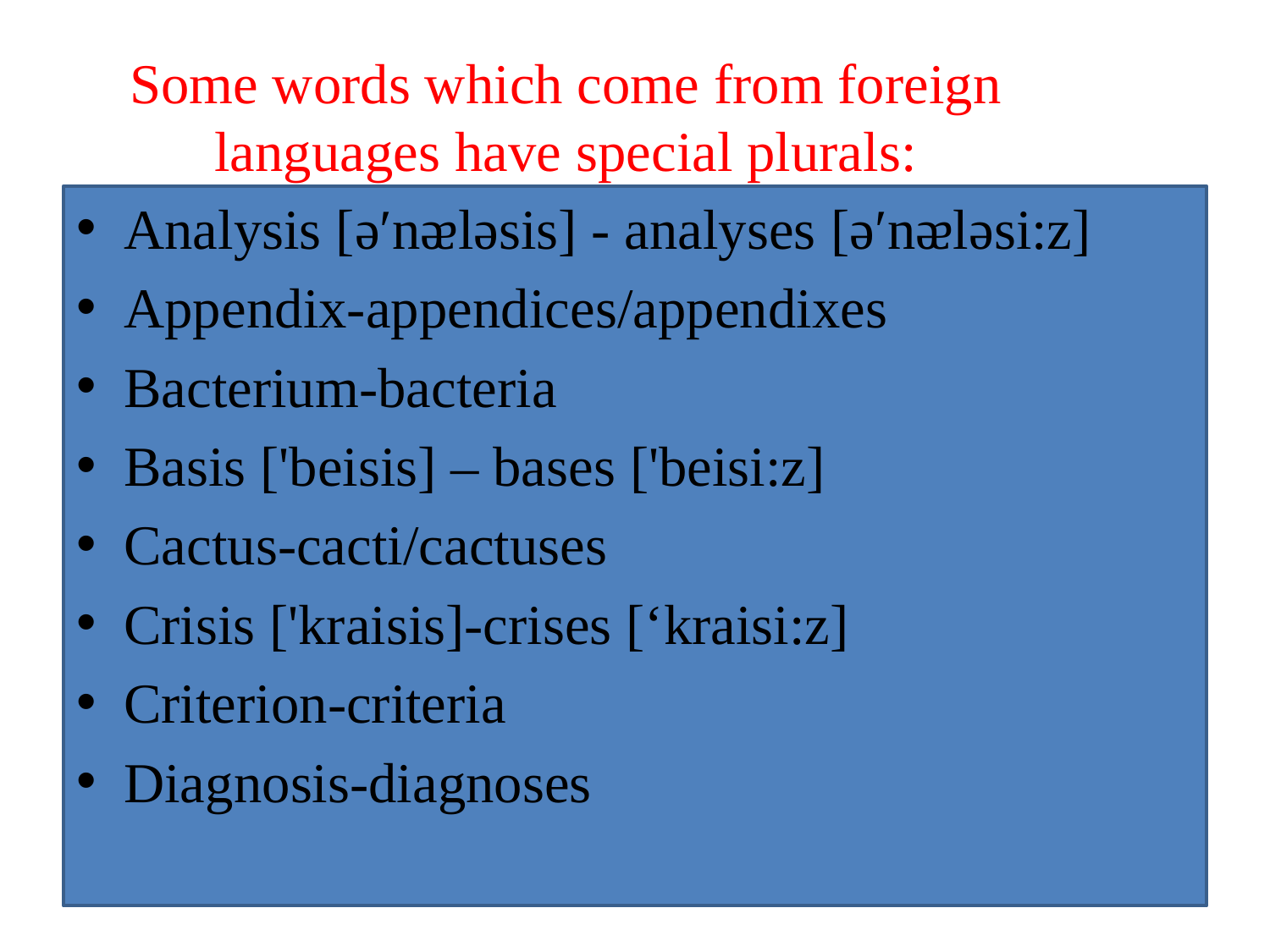

# Some words which come from foreign languages have special plurals:
Analysis [əʹnᴂlǝsis] - analyses [əʹnᴂlǝsi:z]
Appendix-appendices/appendixes
Bacterium-bacteria
Basis ['beisis] – bases ['beisi:z]
Cactus-cacti/cactuses
Crisis ['kraisis]-crises [‘kraisi:z]
Criterion-criteria
Diagnosis-diagnoses